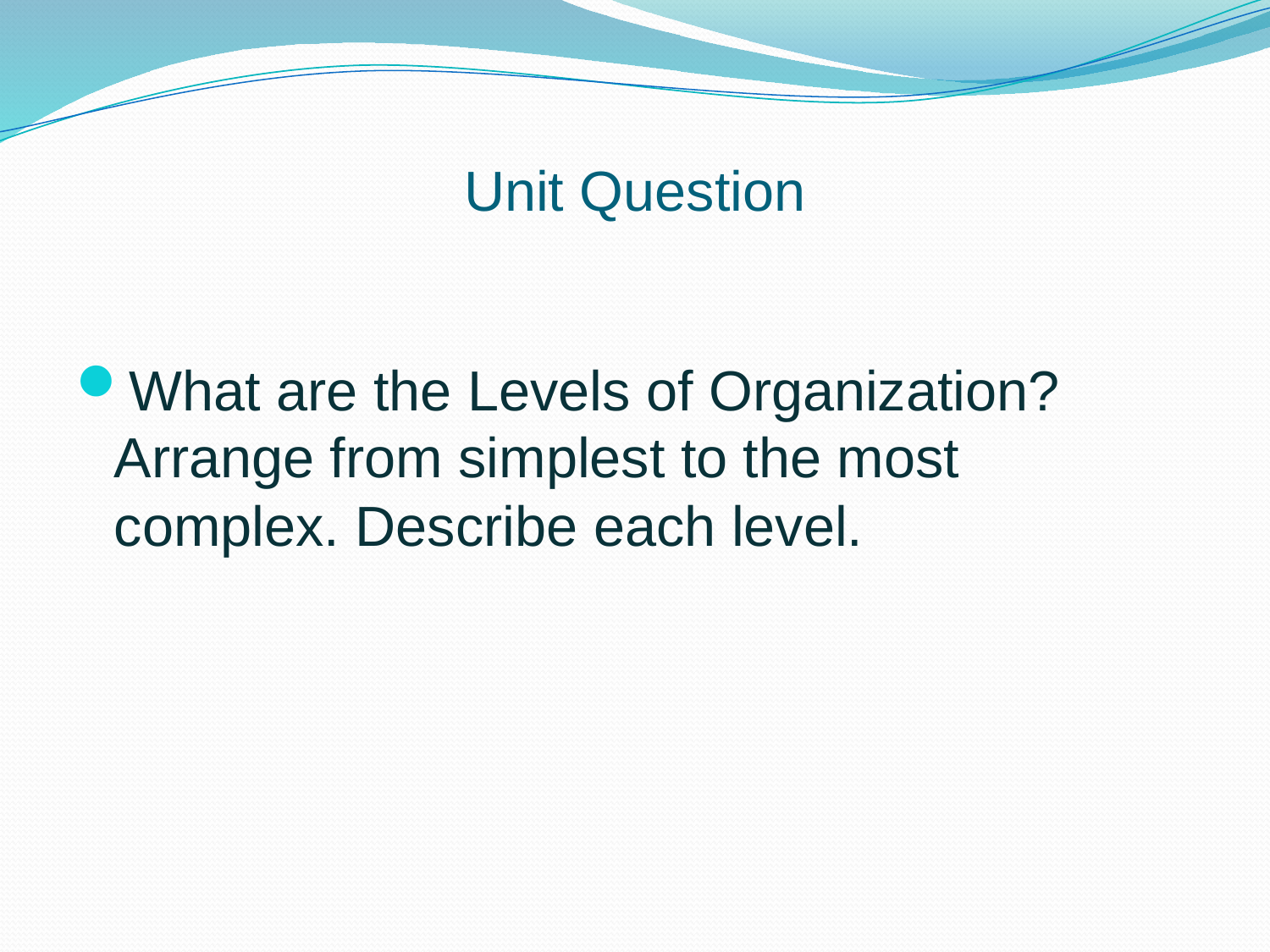

# Unit Question

What are the Levels of Organization? Arrange from simplest to the most complex. Describe each level.